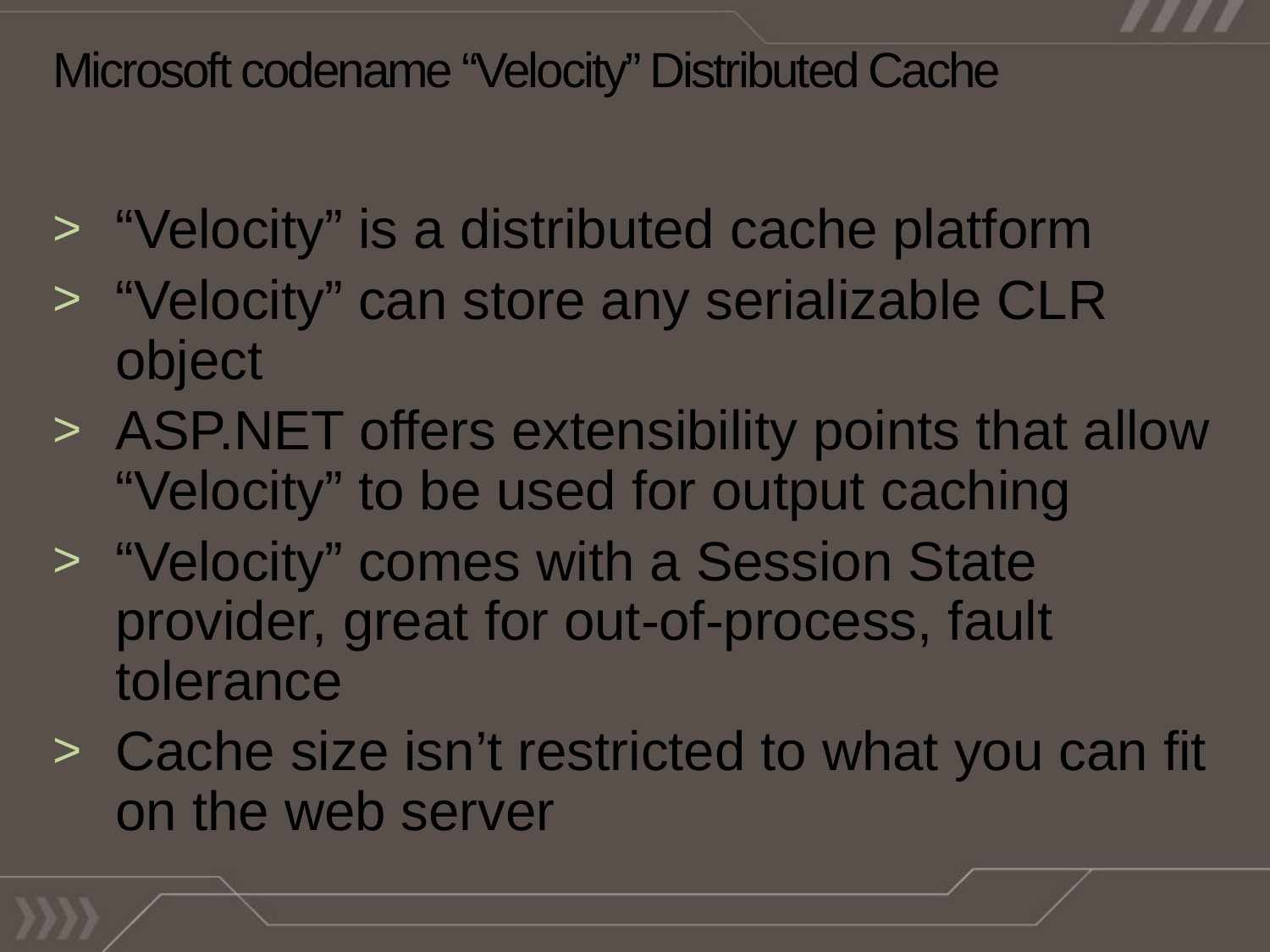

# Microsoft codename “Velocity” Distributed Cache
“Velocity” is a distributed cache platform
“Velocity” can store any serializable CLR object
ASP.NET offers extensibility points that allow “Velocity” to be used for output caching
“Velocity” comes with a Session State provider, great for out-of-process, fault tolerance
Cache size isn’t restricted to what you can fit on the web server